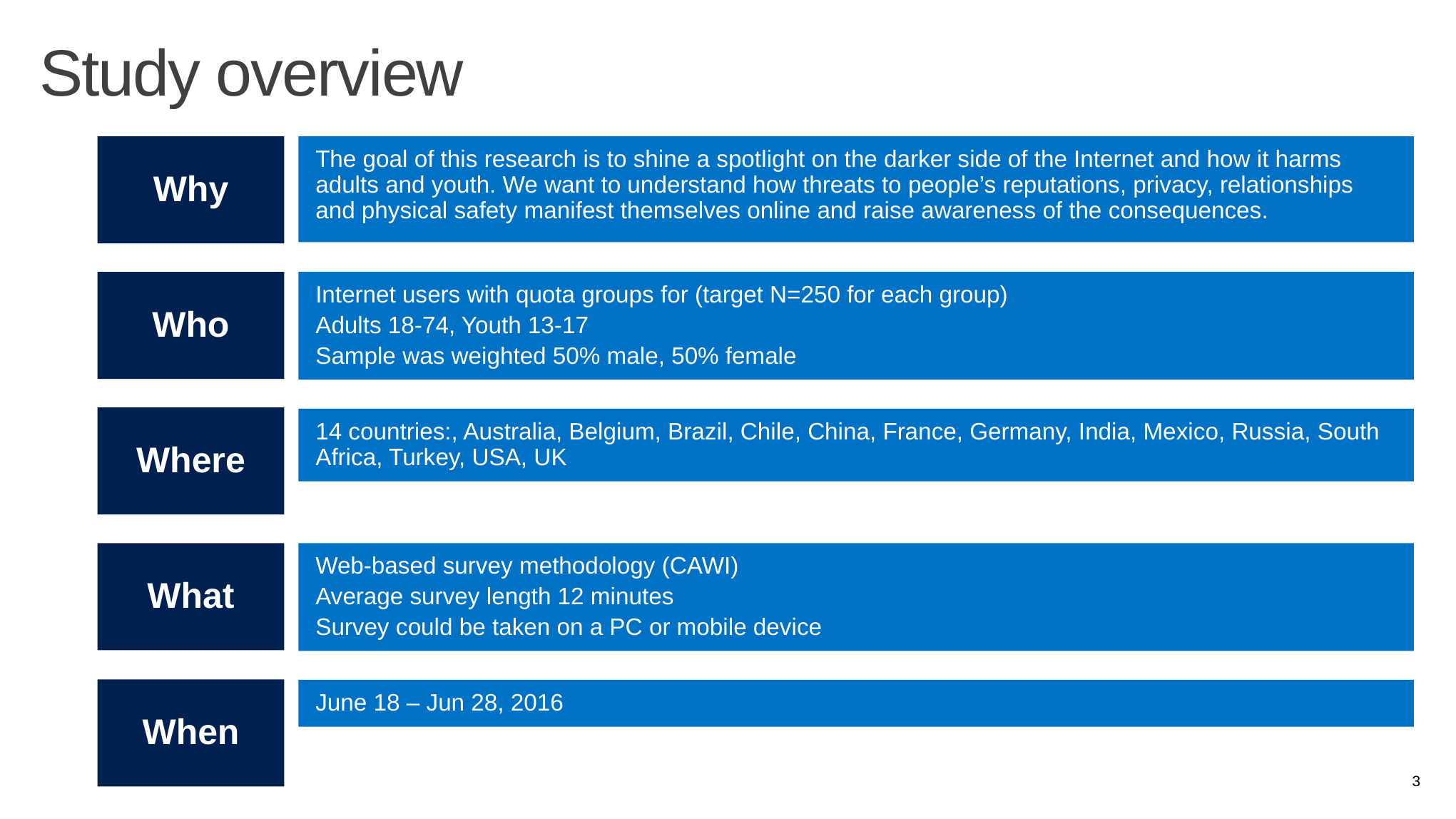

# Study overview
The goal of this research is to shine a spotlight on the darker side of the Internet and how it harms adults and youth. We want to understand how threats to people’s reputations, privacy, relationships and physical safety manifest themselves online and raise awareness of the consequences.
Why
Who
Internet users with quota groups for (target N=250 for each group)
Adults 18-74, Youth 13-17
Sample was weighted 50% male, 50% female
Where
14 countries:, Australia, Belgium, Brazil, Chile, China, France, Germany, India, Mexico, Russia, South Africa, Turkey, USA, UK
What
Web-based survey methodology (CAWI)
Average survey length 12 minutes
Survey could be taken on a PC or mobile device
When
June 18 – Jun 28, 2016
3